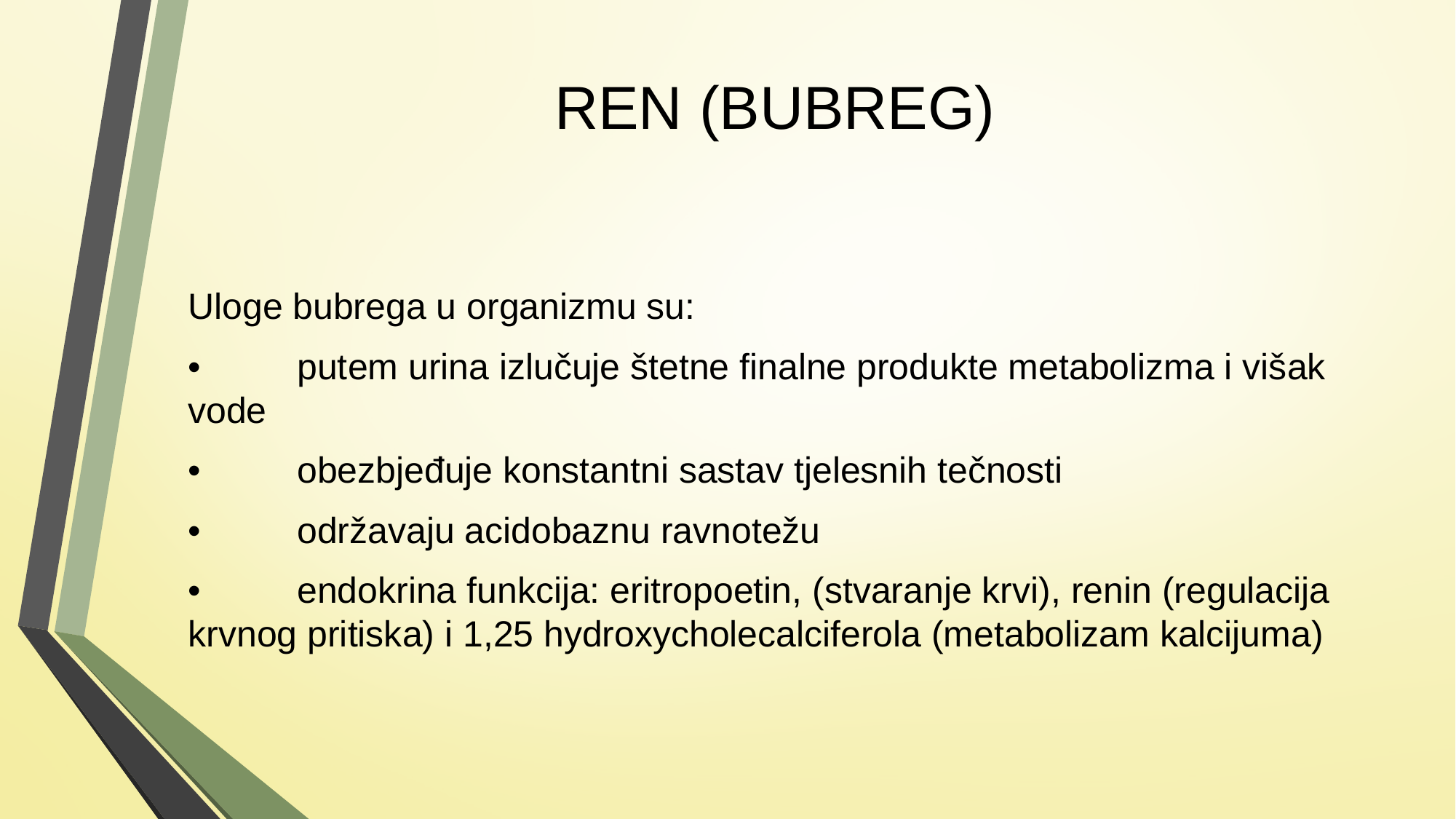

# REN (BUBREG)
Uloge bubrega u organizmu su:
•	putem urina izlučuje štetne finalne produkte metabolizma i višak vode
•	obezbjeđuje konstantni sastav tjelesnih tečnosti
•	održavaju acidobaznu ravnotežu
•	endokrina funkcija: eritropoetin, (stvaranje krvi), renin (regulacija krvnog pritiska) i 1,25 hydroxycholecalciferola (metabolizam kalcijuma)